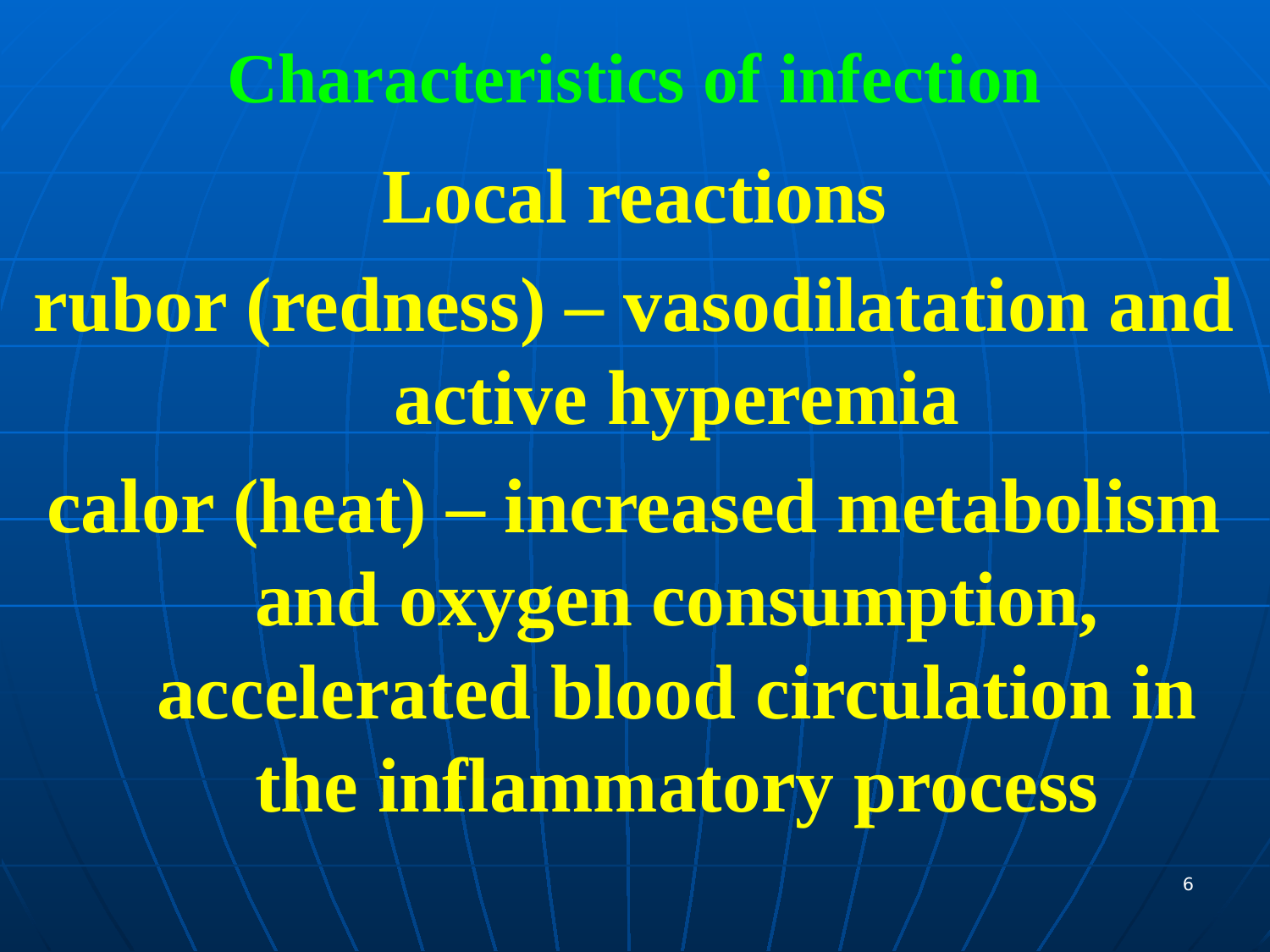

# Characteristics of infection
Local reactions
rubor (redness) – vasodilatation and active hyperemia
calor (heat) – increased metabolism and oxygen consumption, accelerated blood circulation in the inflammatory process
6